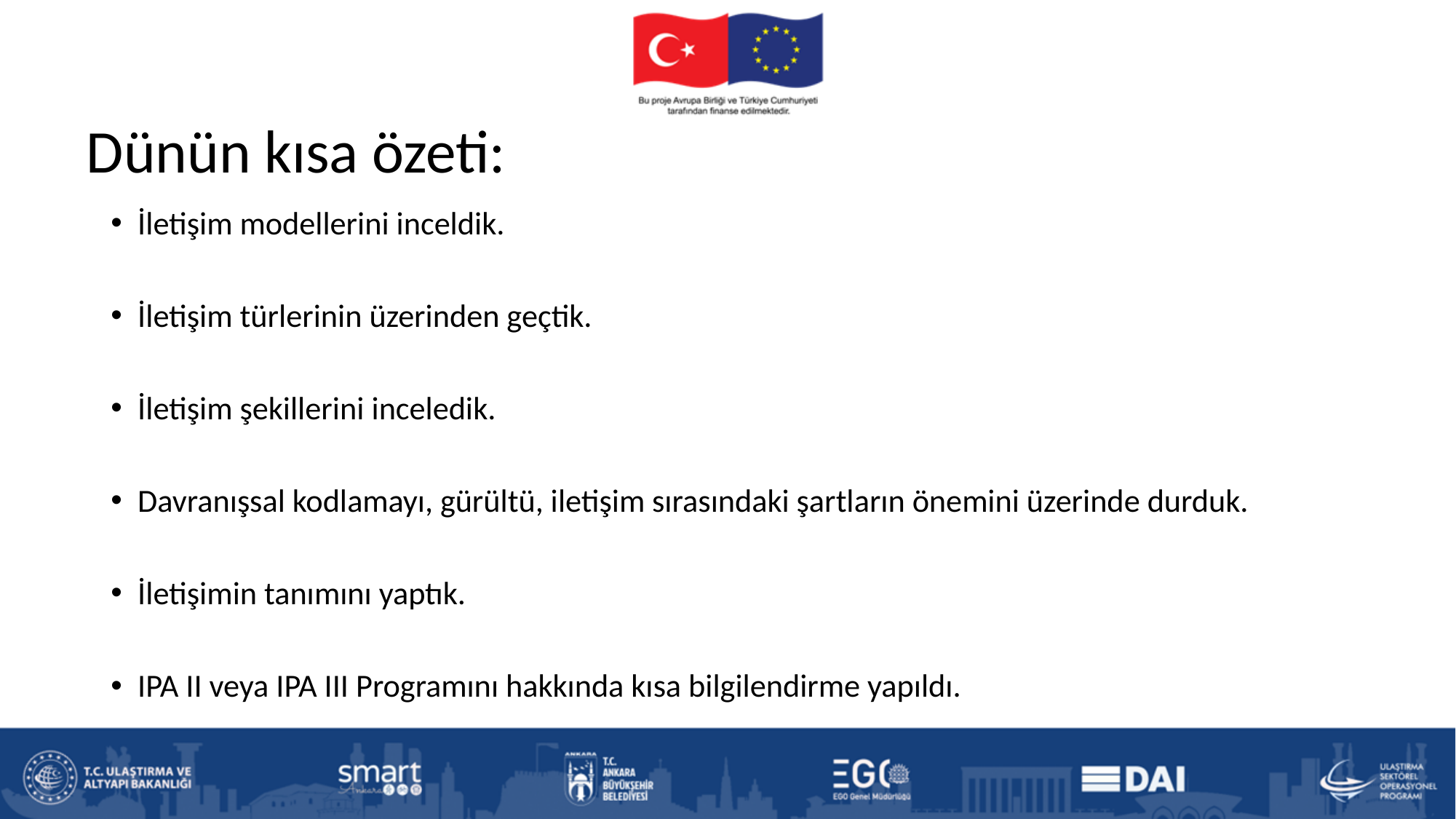

# Dünün kısa özeti:
İletişim modellerini inceldik.

İletişim türlerinin üzerinden geçtik.

İletişim şekillerini inceledik.

Davranışsal kodlamayı, gürültü, iletişim sırasındaki şartların önemini üzerinde durduk.

İletişimin tanımını yaptık.

IPA II veya IPA III Programını hakkında kısa bilgilendirme yapıldı.